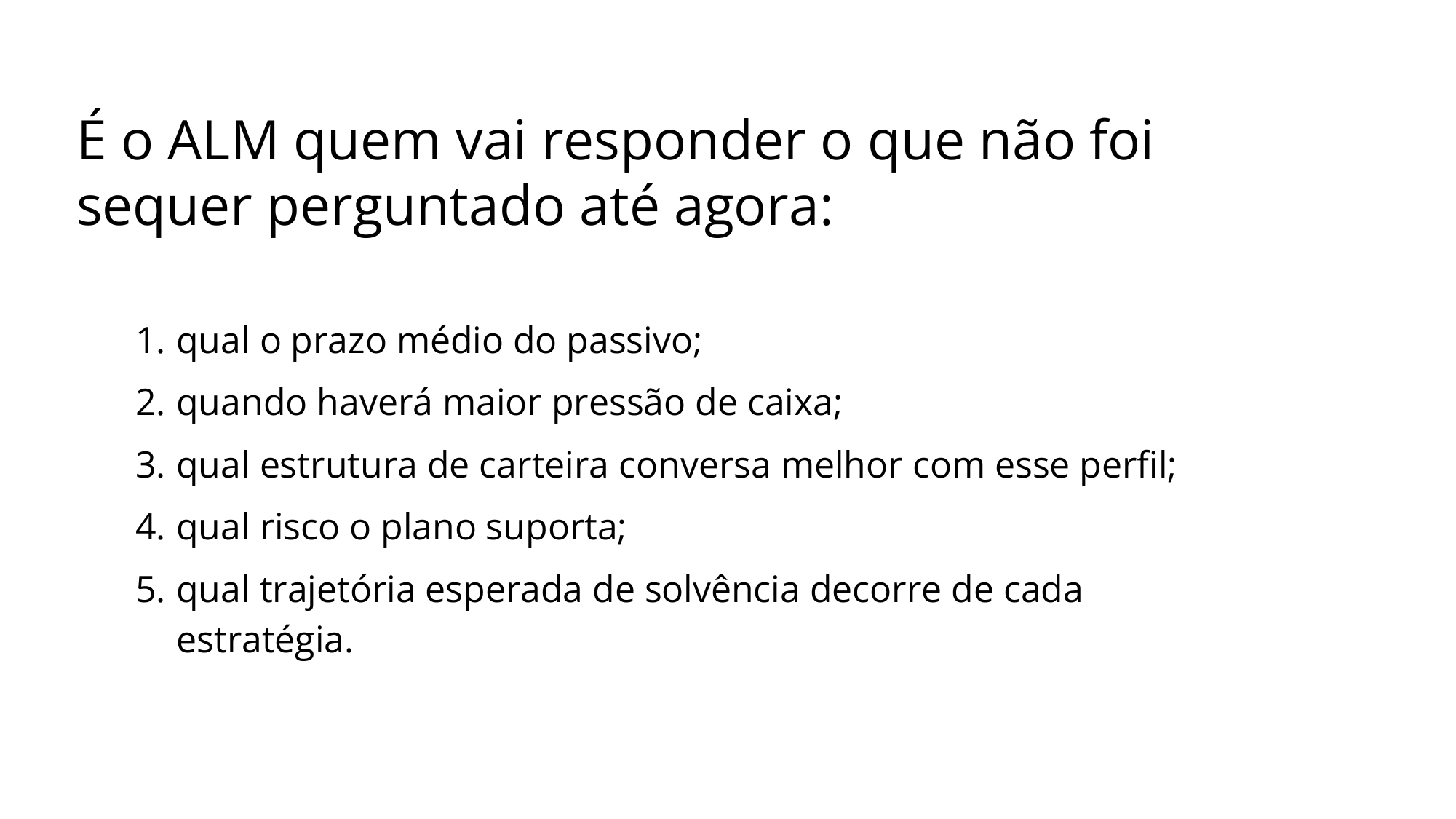

É o ALM quem vai responder o que não foi sequer perguntado até agora:

qual o prazo médio do passivo;
quando haverá maior pressão de caixa;
qual estrutura de carteira conversa melhor com esse perfil;
qual risco o plano suporta;
qual trajetória esperada de solvência decorre de cada estratégia.